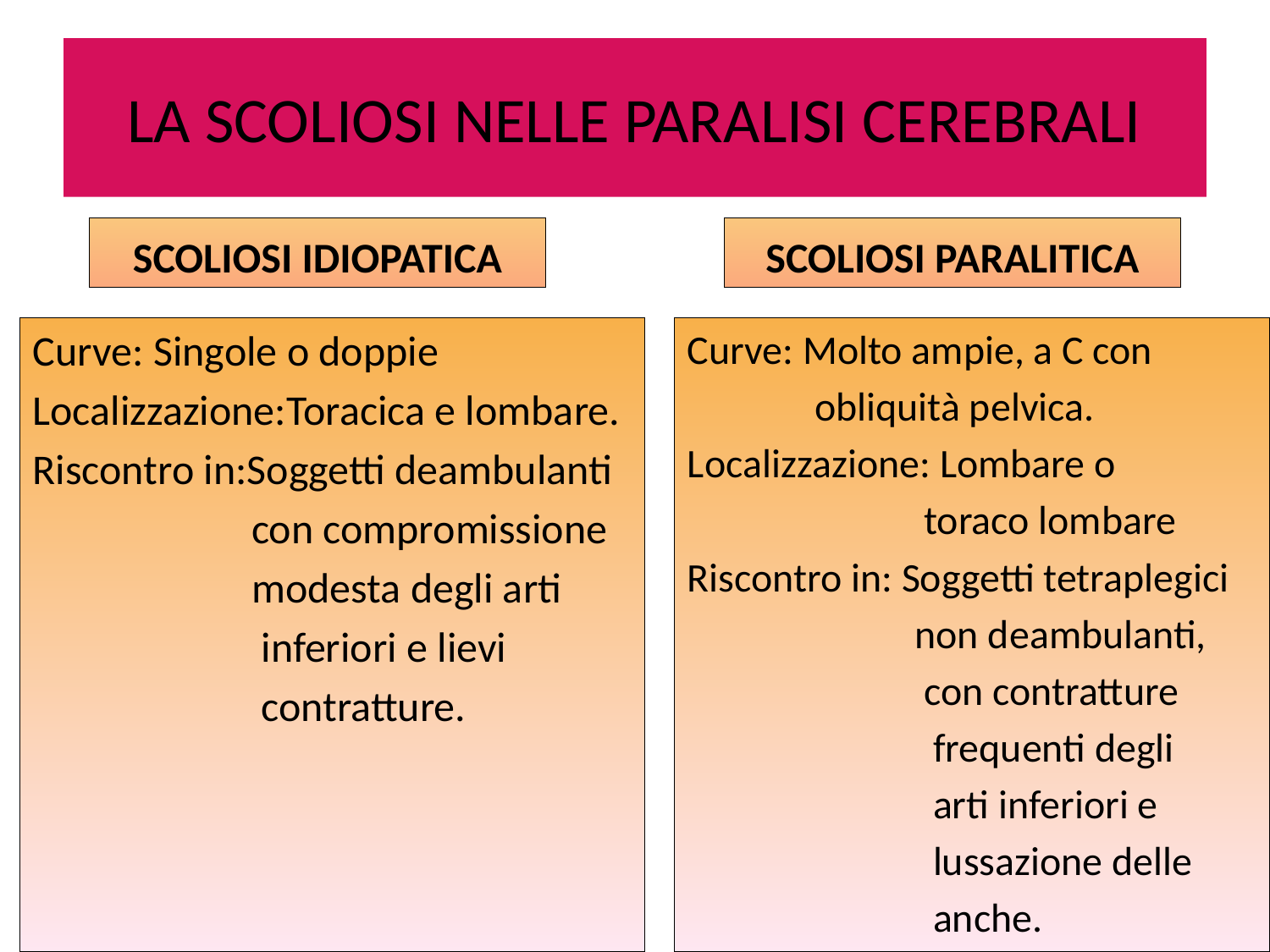

# LA SCOLIOSI NELLE PARALISI CEREBRALI
SCOLIOSI IDIOPATICA
SCOLIOSI PARALITICA
Curve: Singole o doppie
Localizzazione:Toracica e lombare.
Riscontro in:Soggetti deambulanti
                       con compromissione
                       modesta degli arti
                        inferiori e lievi
                        contratture.
Curve: Molto ampie, a C con
              obliquità pelvica.
Localizzazione: Lombare o
                          toraco lombare
Riscontro in: Soggetti tetraplegici
                         non deambulanti,
                          con contratture
                           frequenti degli
                           arti inferiori e
                           lussazione delle
                           anche.